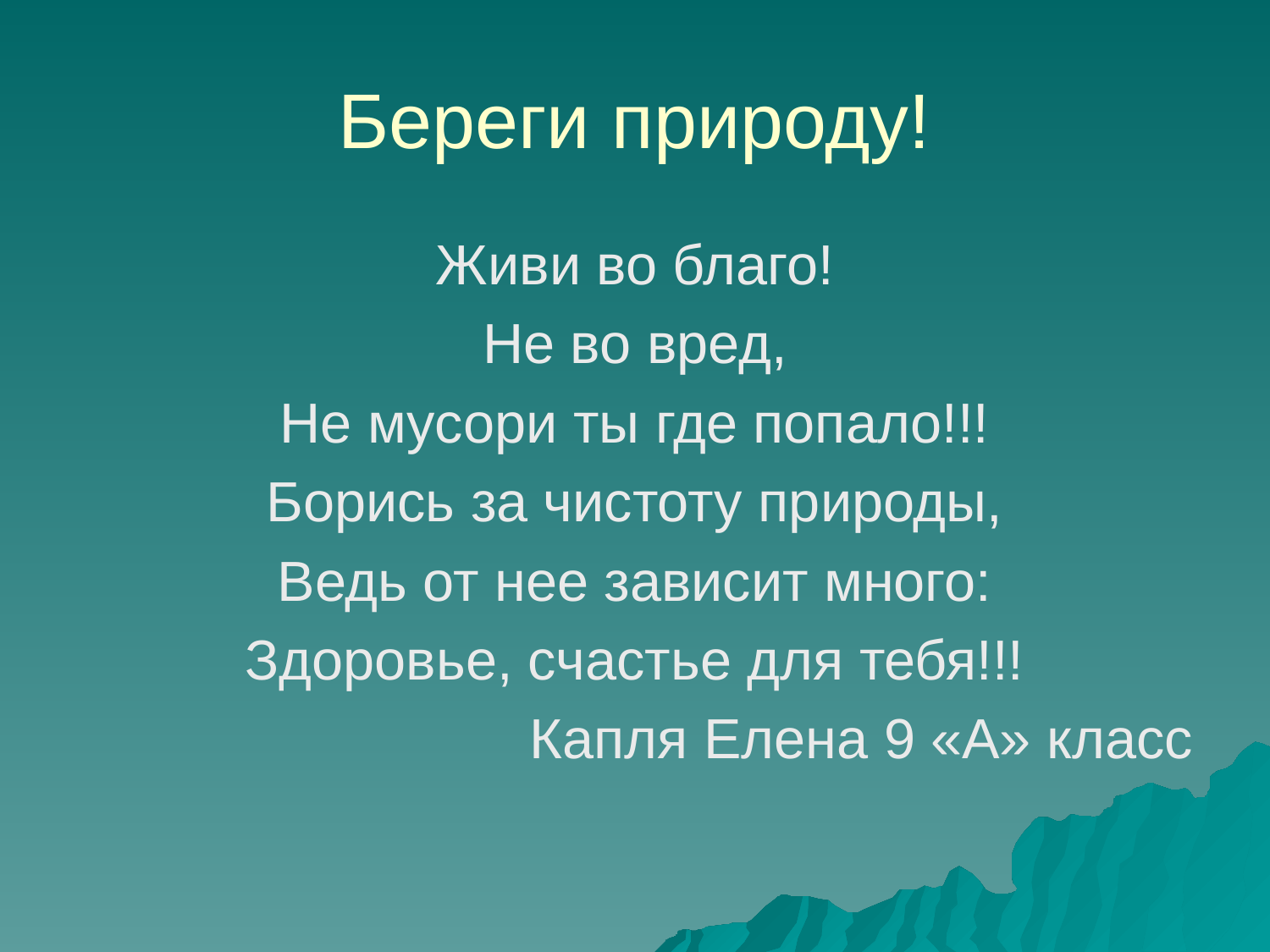

# Береги природу!
Живи во благо!
Не во вред,
Не мусори ты где попало!!!
Борись за чистоту природы,
Ведь от нее зависит много:
Здоровье, счастье для тебя!!!
Капля Елена 9 «А» класс